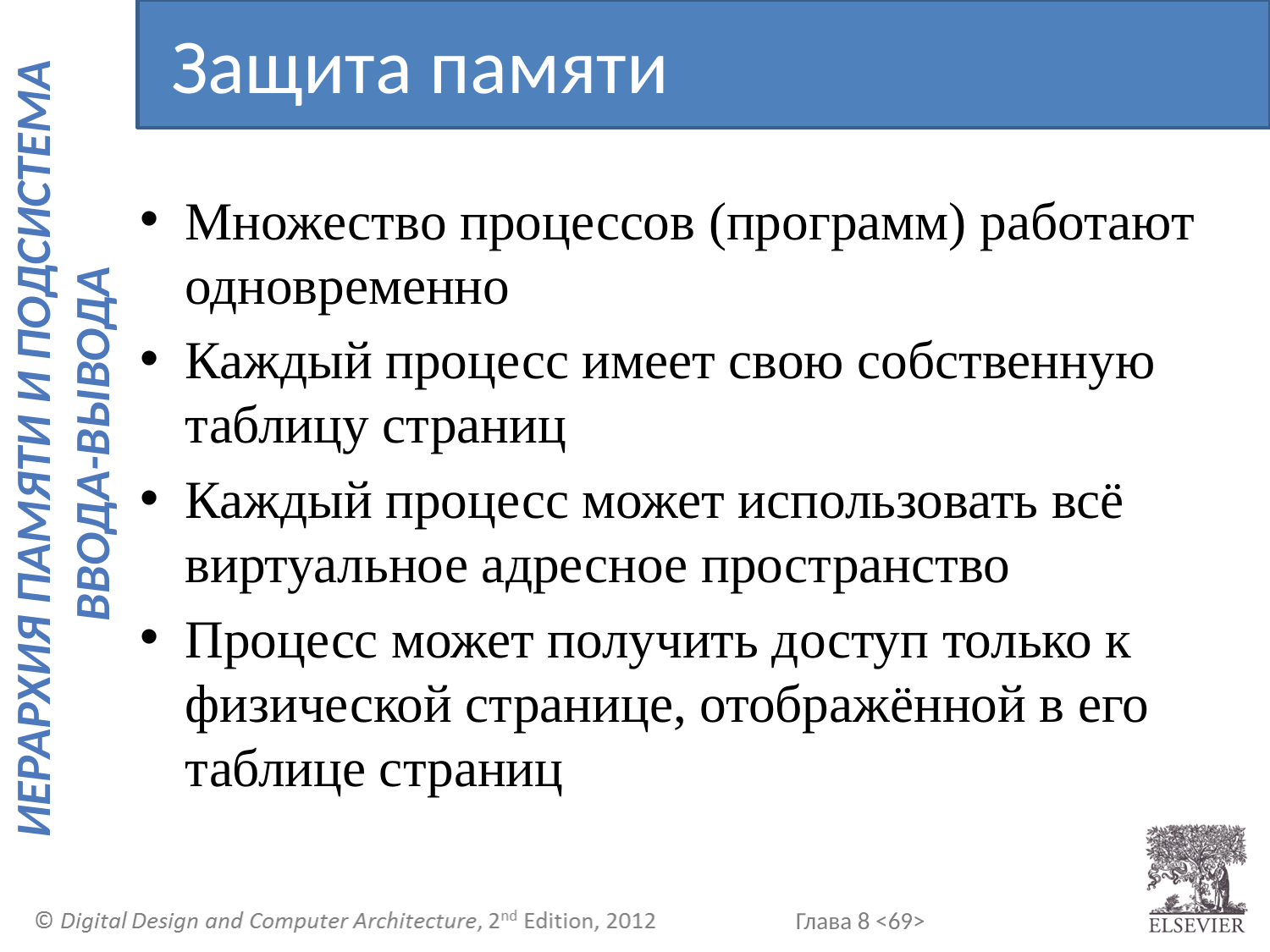

Защита памяти

Множество процессов (программ) работают одновременно
Каждый процесс имеет свою собственную таблицу страниц
Каждый процесс может использовать всё виртуальное адресное пространство
Процесс может получить доступ только к физической странице, отображённой в его таблице страниц